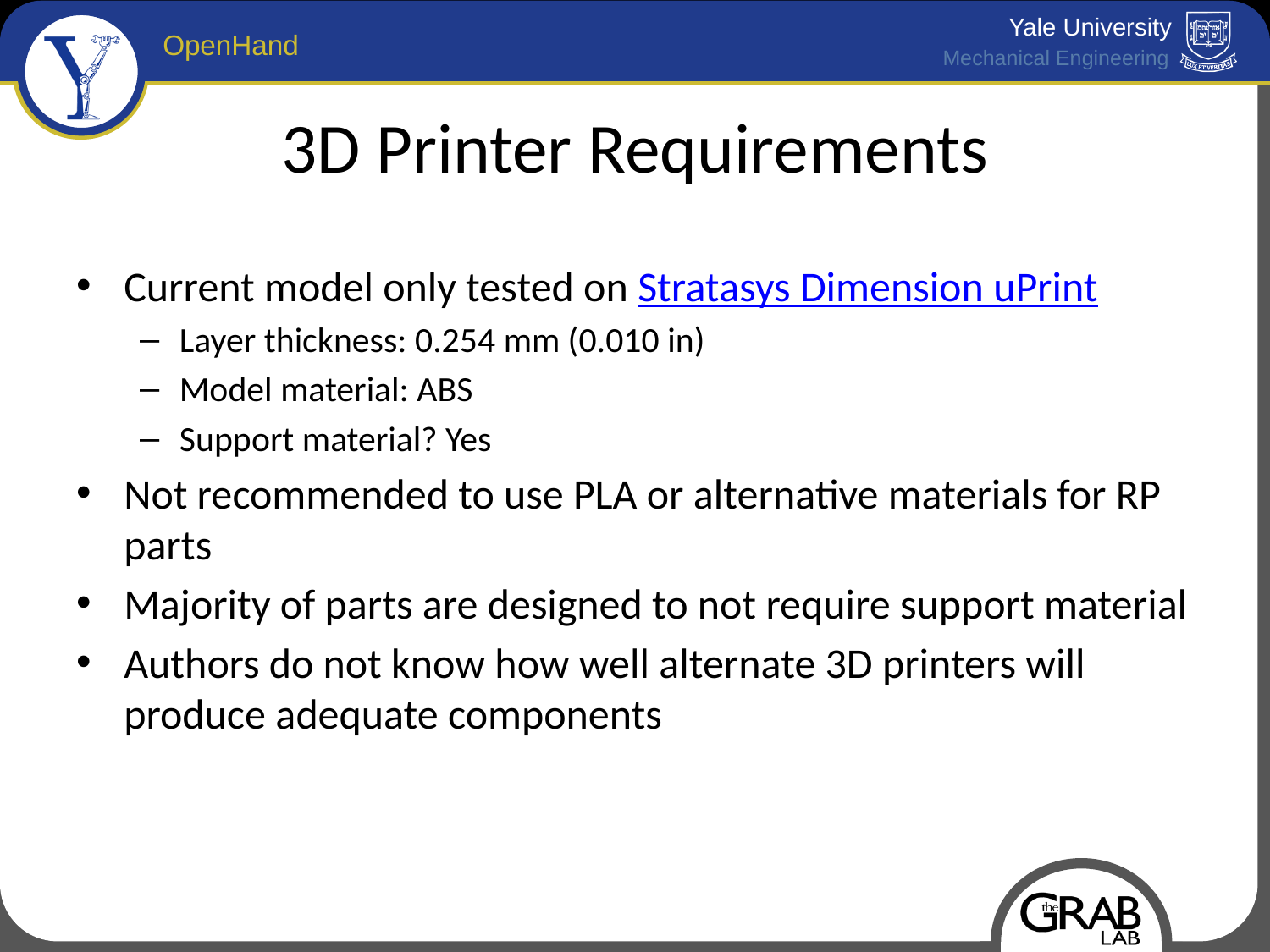

# 3D Printer Requirements
Current model only tested on Stratasys Dimension uPrint
Layer thickness: 0.254 mm (0.010 in)
Model material: ABS
Support material? Yes
Not recommended to use PLA or alternative materials for RP parts
Majority of parts are designed to not require support material
Authors do not know how well alternate 3D printers will produce adequate components